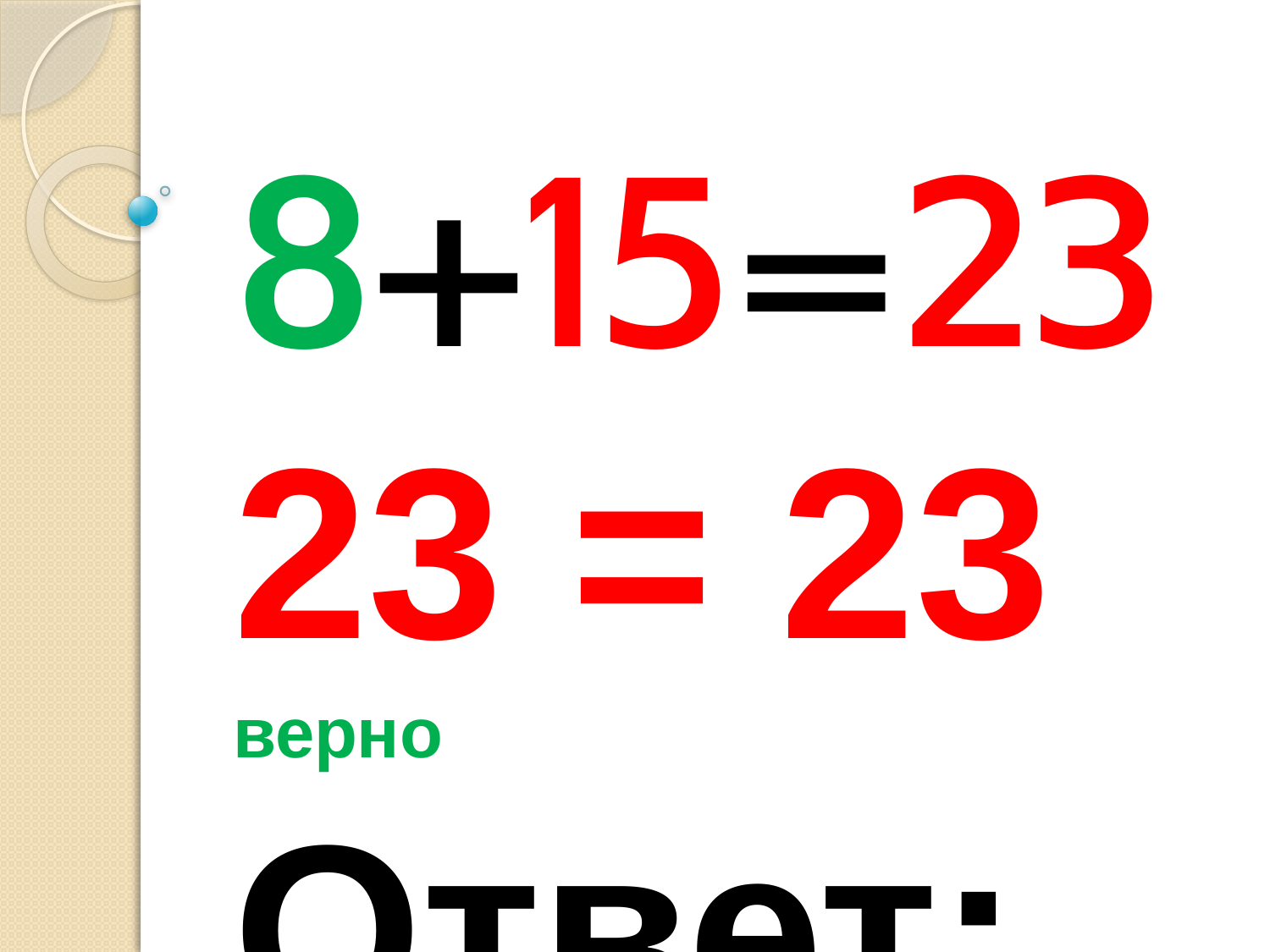

#

8+15=23
23 = 23 верно
Ответ: 8